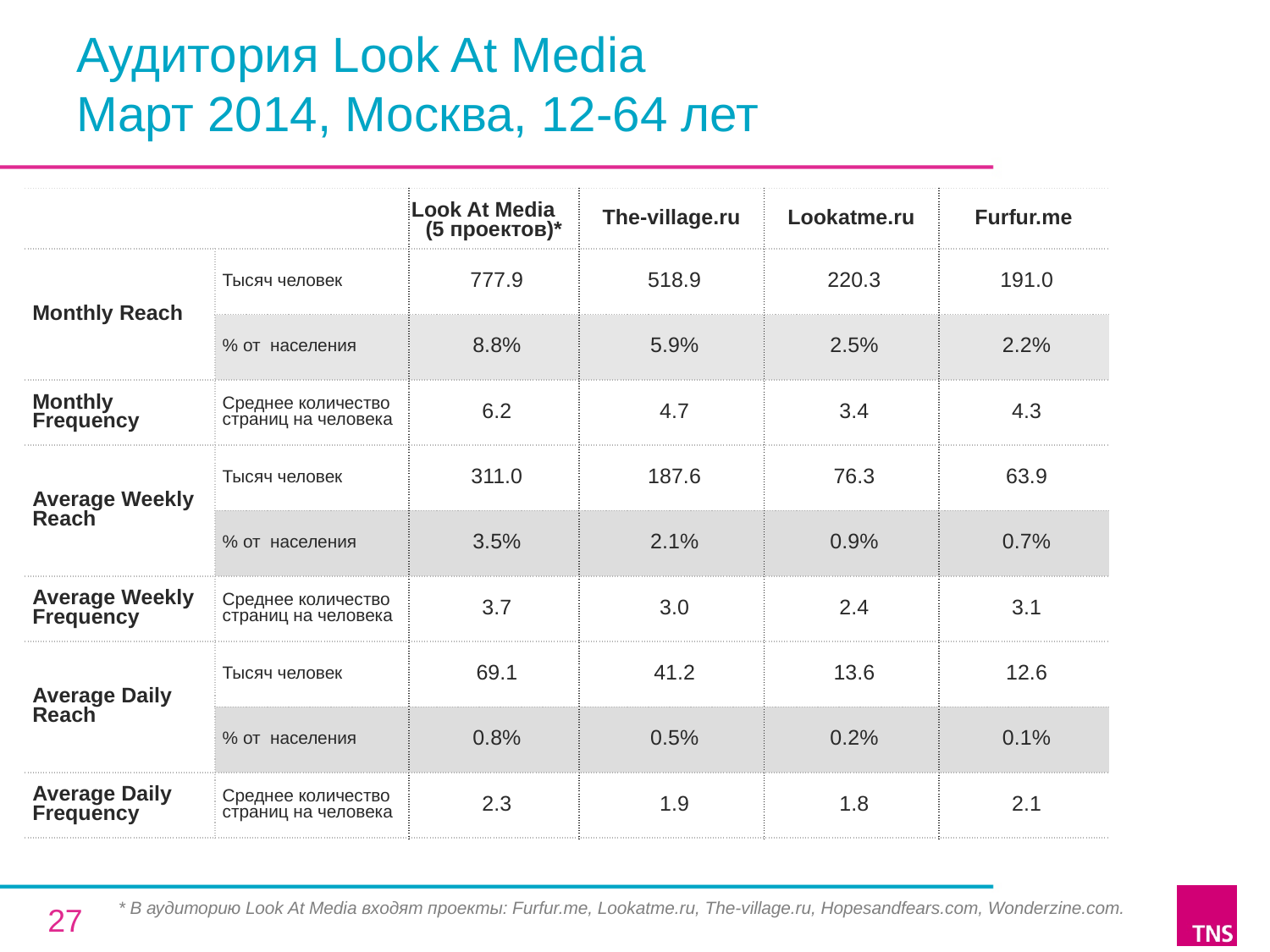

# Аудитория Look At Media Март 2014, Москва, 12-64 лет
|  |  | Look At Media (5 проектов)\* | The-village.ru | Lookatme.ru | Furfur.me |
| --- | --- | --- | --- | --- | --- |
| Monthly Reach | Тысяч человек | 777.9 | 518.9 | 220.3 | 191.0 |
|  | % от населения | 8.8% | 5.9% | 2.5% | 2.2% |
| Monthly Frequency | Среднее количество страниц на человека | 6.2 | 4.7 | 3.4 | 4.3 |
| Average Weekly Reach | Тысяч человек | 311.0 | 187.6 | 76.3 | 63.9 |
|  | % от населения | 3.5% | 2.1% | 0.9% | 0.7% |
| Average Weekly Frequency | Среднее количество страниц на человека | 3.7 | 3.0 | 2.4 | 3.1 |
| Average Daily Reach | Тысяч человек | 69.1 | 41.2 | 13.6 | 12.6 |
|  | % от населения | 0.8% | 0.5% | 0.2% | 0.1% |
| Average Daily Frequency | Среднее количество страниц на человека | 2.3 | 1.9 | 1.8 | 2.1 |
* В аудиторию Look At Media входят проекты: Furfur.me, Lookatme.ru, The-village.ru, Hopesandfears.com, Wonderzine.com.
27